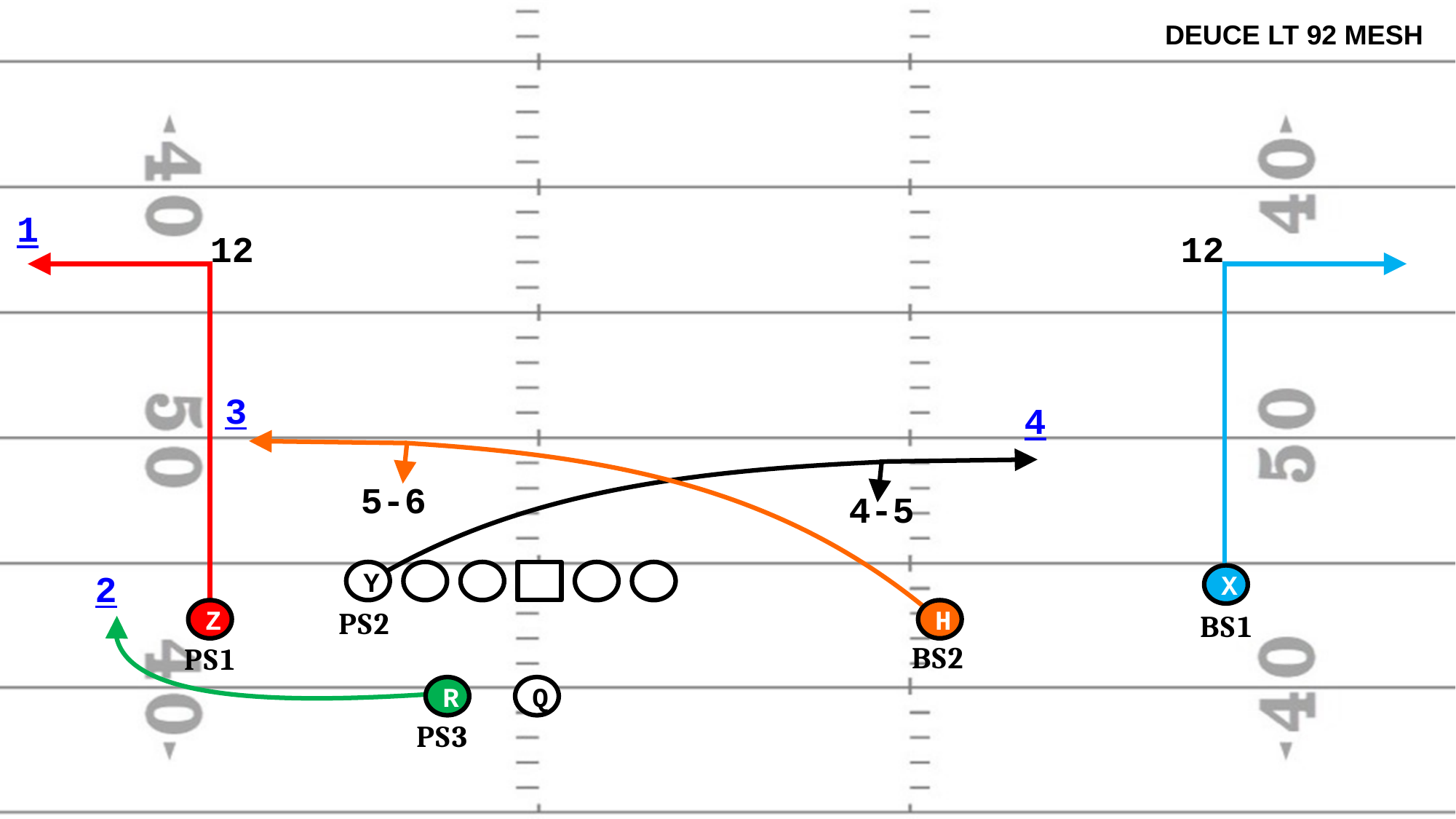

DEUCE LT 92 MESH
1
12
12

3
4

5-6
4-5
Y

X
2
Z
PS2
H
BS1

BS2
PS1
R
Q
PS3